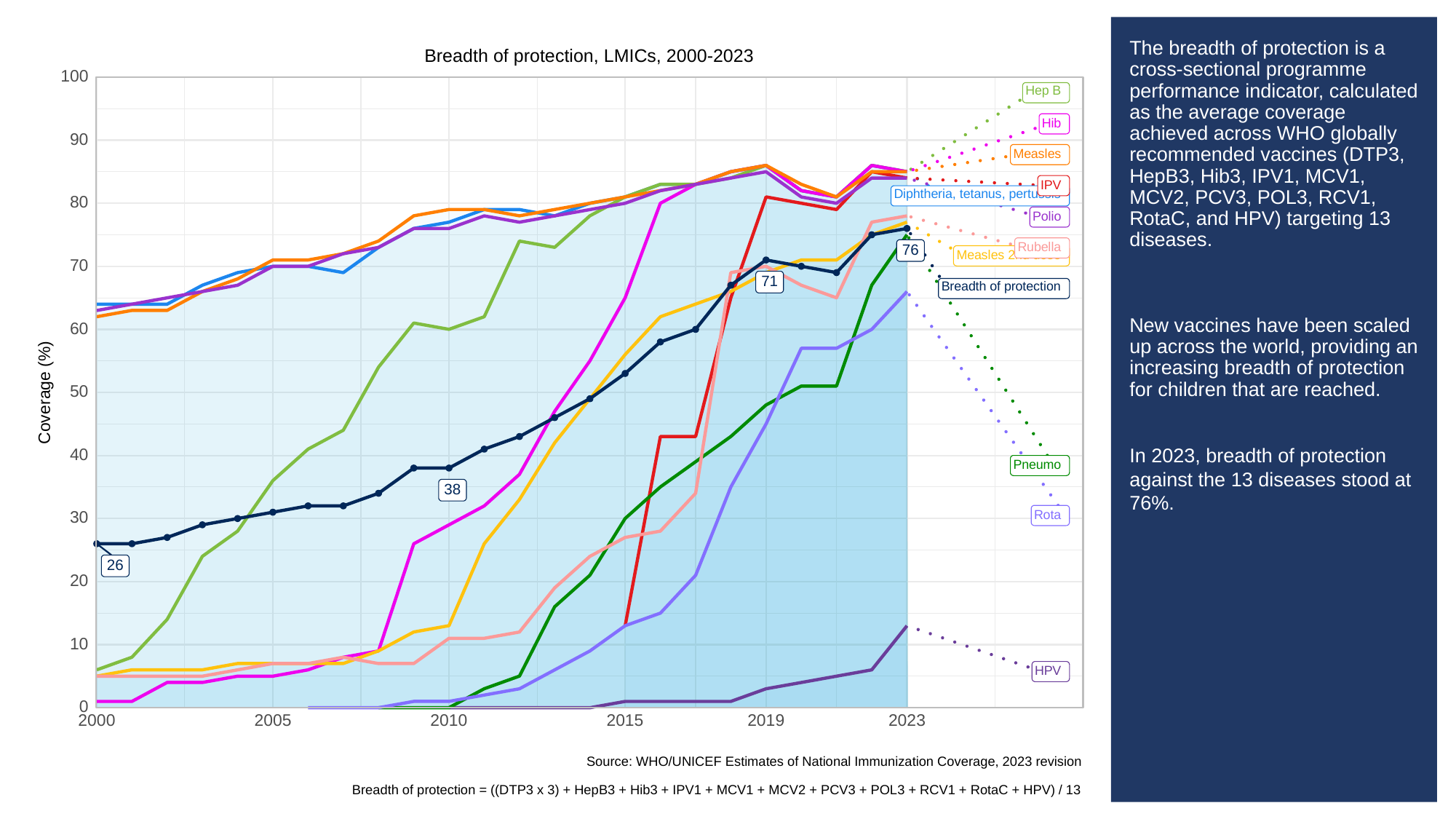

# The breadth of protection is a cross-sectional programme performance indicator, calculated as the average coverage achieved across WHO globally recommended vaccines (DTP3, HepB3, Hib3, IPV1, MCV1, MCV2, PCV3, POL3, RCV1, RotaC, and HPV) targeting 13 diseases.

New vaccines have been scaled up across the world, providing an increasing breadth of protection for children that are reached.

In 2023, breadth of protection against the 13 diseases stood at 76%.

Breadth of protection, LMICs, 2000-2023
100

Hep B

Hib

90

Measles

IPV

Diphtheria, tetanus, pertussis
80

Polio

Rubella
76

Measles 2nd dose

70

71

Breadth of protection

60

Coverage (%)
50

40

Pneumo

38

Rota
30

26
20

10

HPV

0

2023
2000
2005
2010
2015
2019
Source: WHO/UNICEF Estimates of National Immunization Coverage, 2023 revision

Breadth of protection = ((DTP3 x 3) + HepB3 + Hib3 + IPV1 + MCV1 + MCV2 + PCV3 + POL3 + RCV1 + RotaC + HPV) / 13